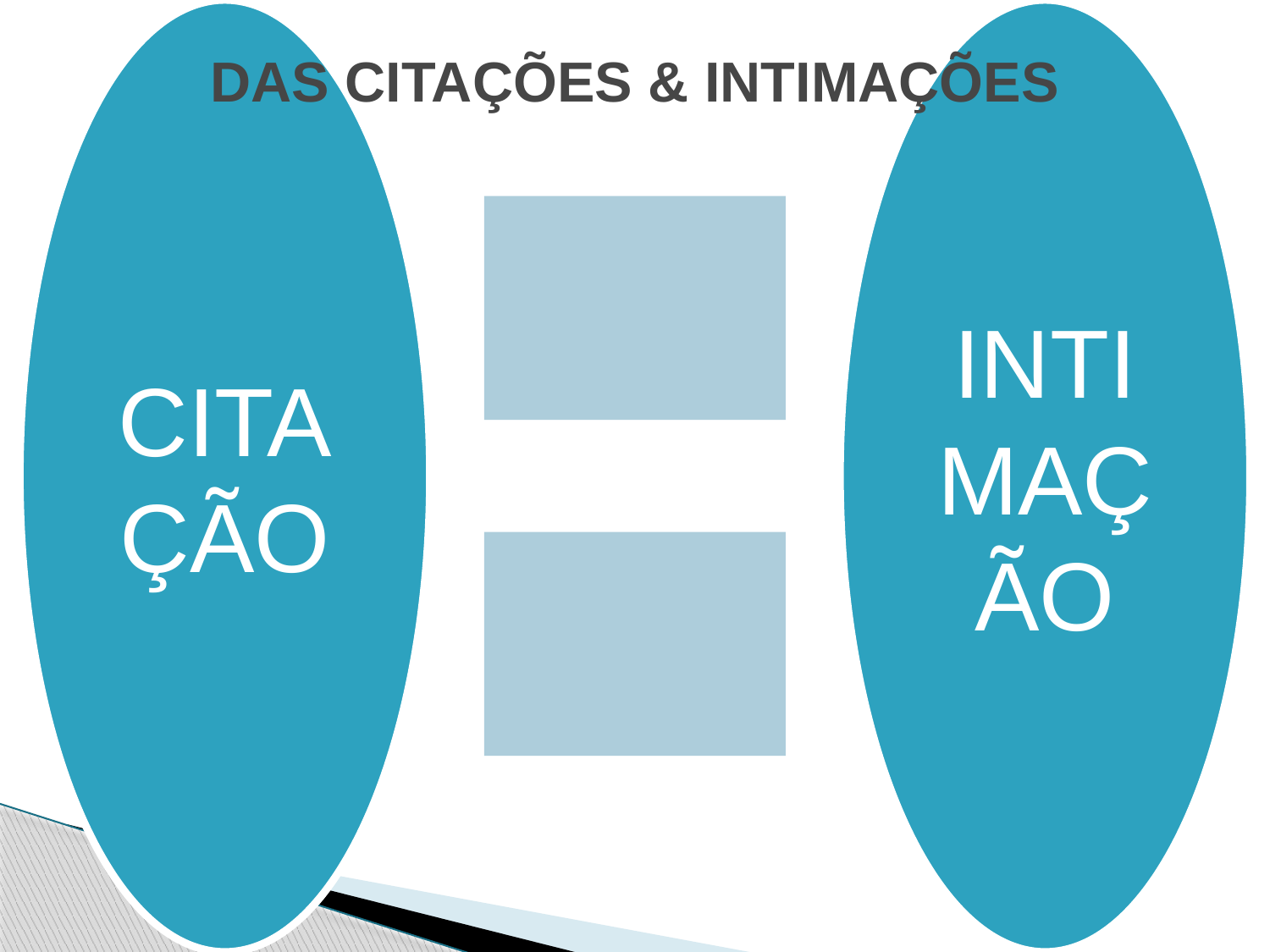

CITAÇÃO
INTIMAÇÃO
# DAS CITAÇÕES & INTIMAÇÕES